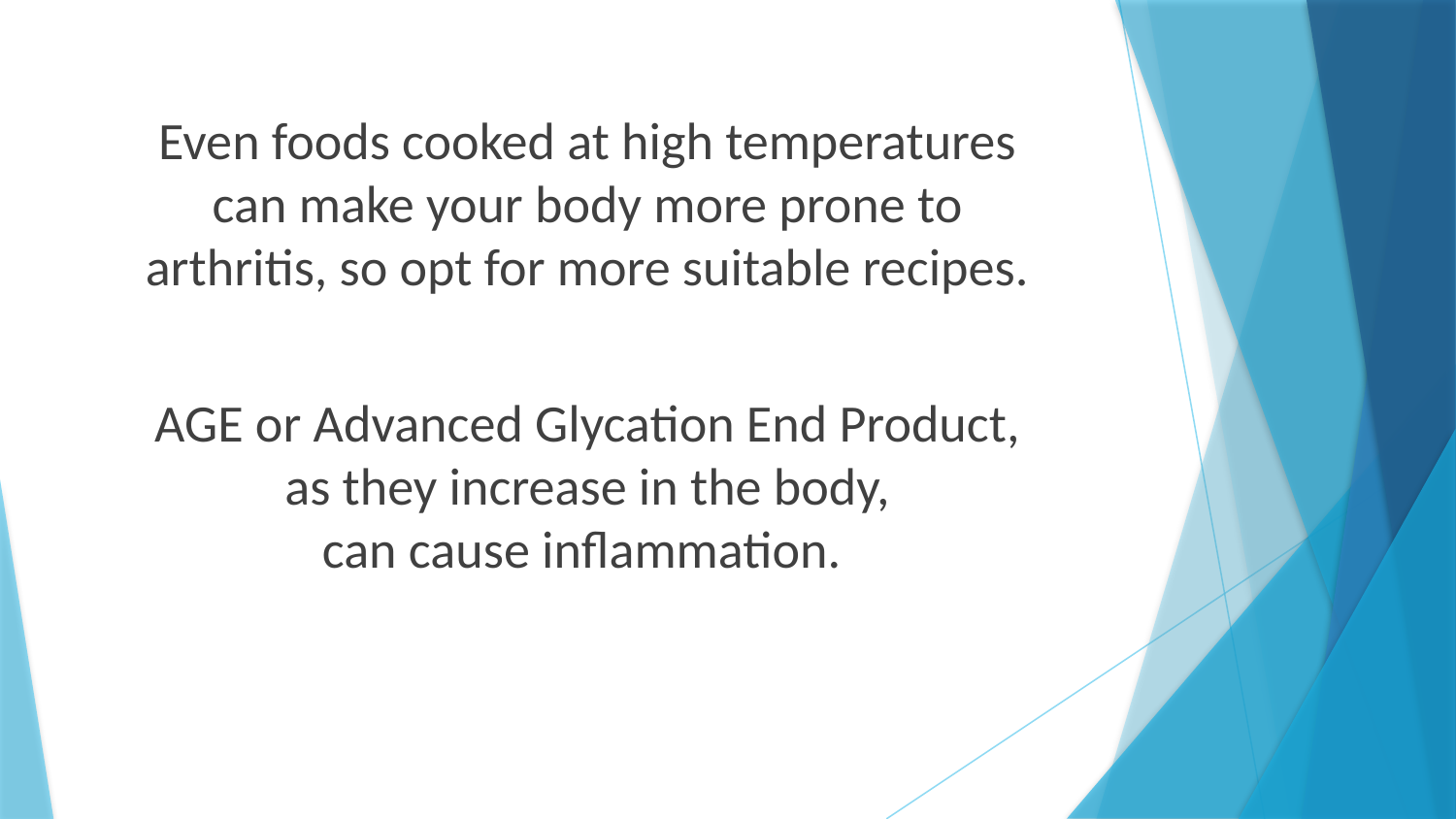

Even foods cooked at high temperatures
can make your body more prone to
arthritis, so opt for more suitable recipes.

AGE or Advanced Glycation End Product,
as they increase in the body,
can cause inflammation.